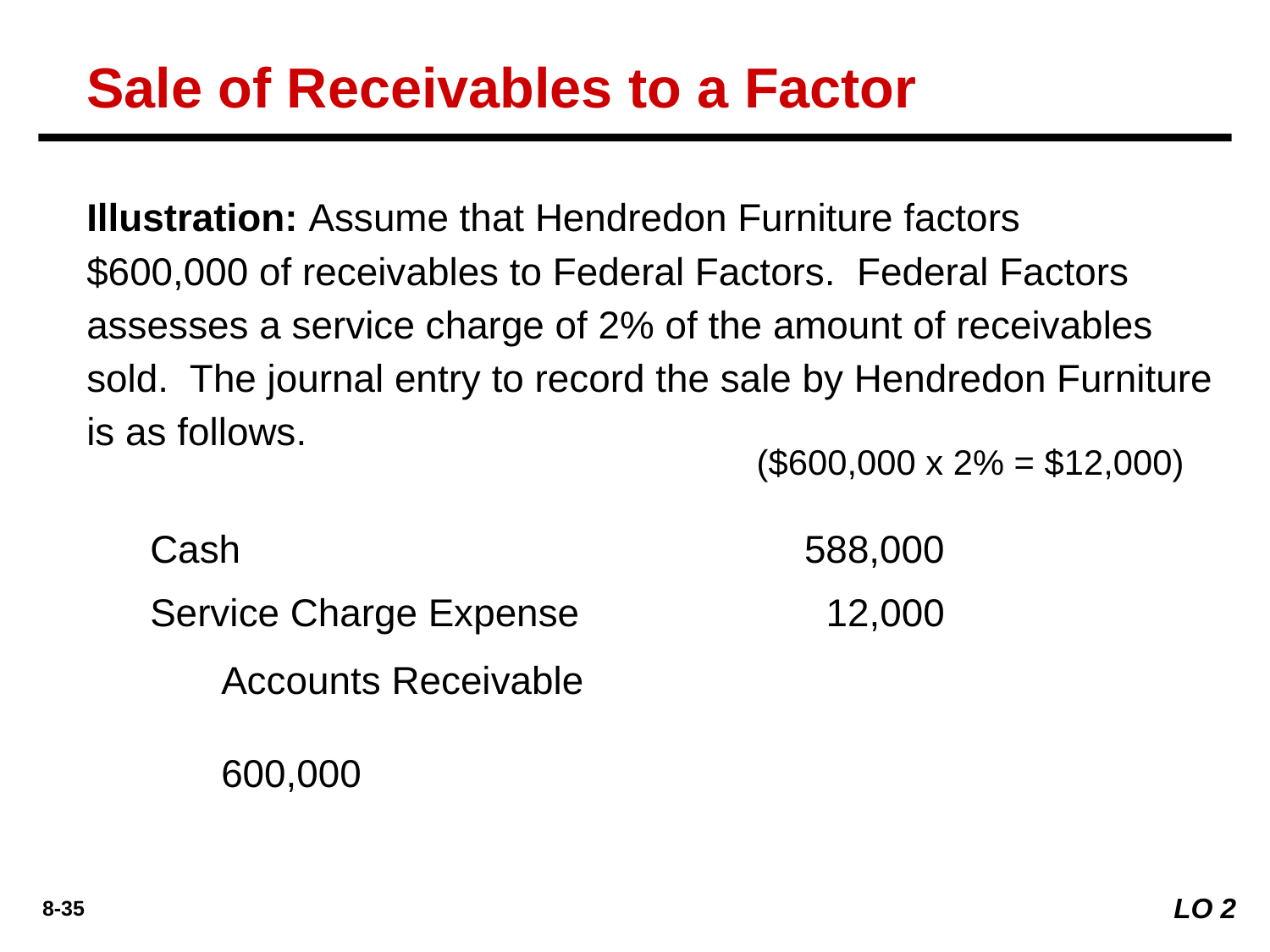

Sale of Receivables to a Factor

Illustration: Assume that Hendredon Furniture factors
$600,000 of receivables to Federal Factors.  Federal Factors assesses a service charge of 2% of the amount of receivables sold.  The journal entry to record the sale by Hendredon Furniture is as follows.
($600,000 x 2% = $12,000)
Cash  	588,000
Service Charge Expense  	12,000
Accounts Receivable 	600,000
LO 2